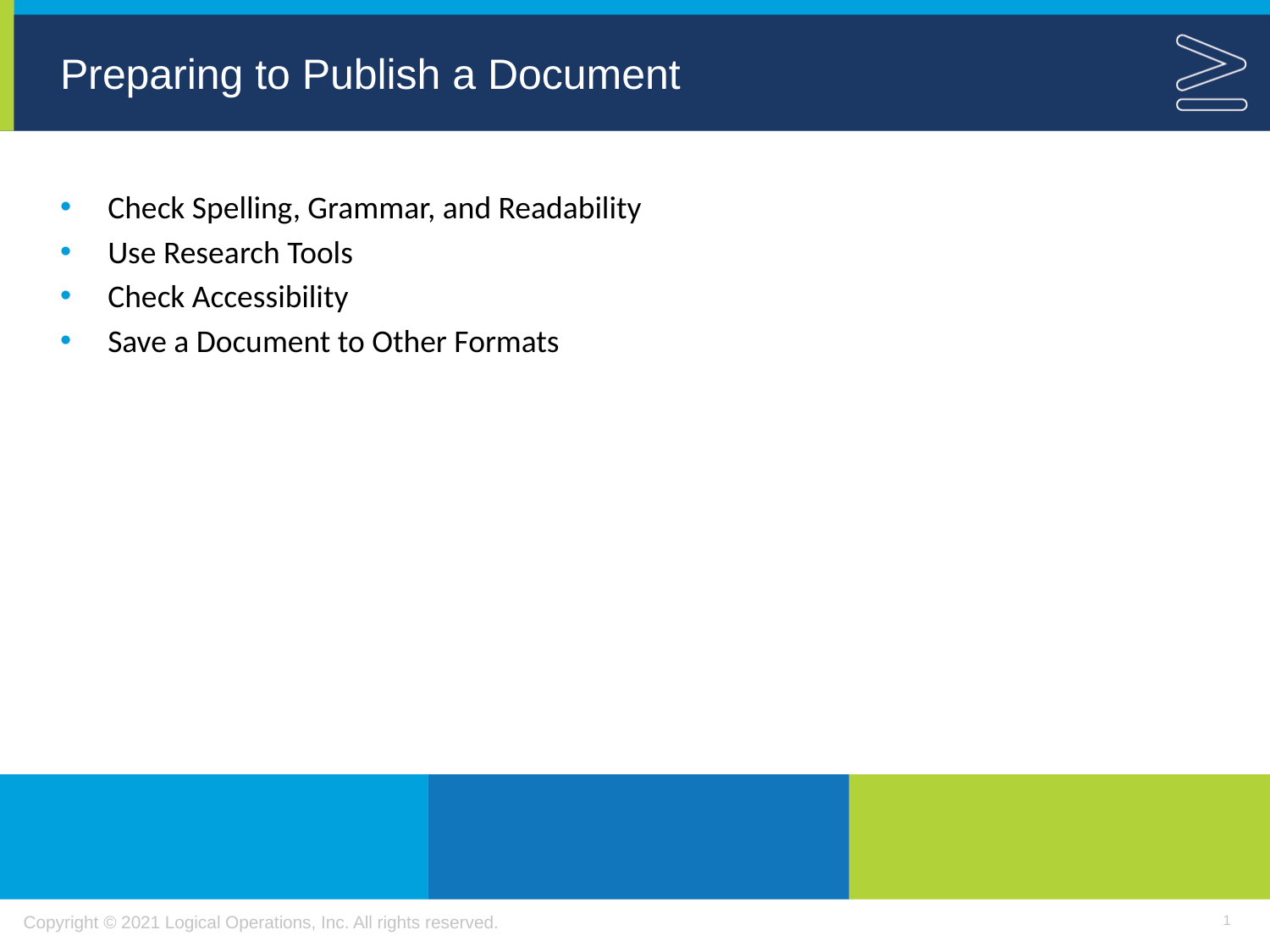

# Preparing to Publish a Document
Check Spelling, Grammar, and Readability
Use Research Tools
Check Accessibility
Save a Document to Other Formats
1